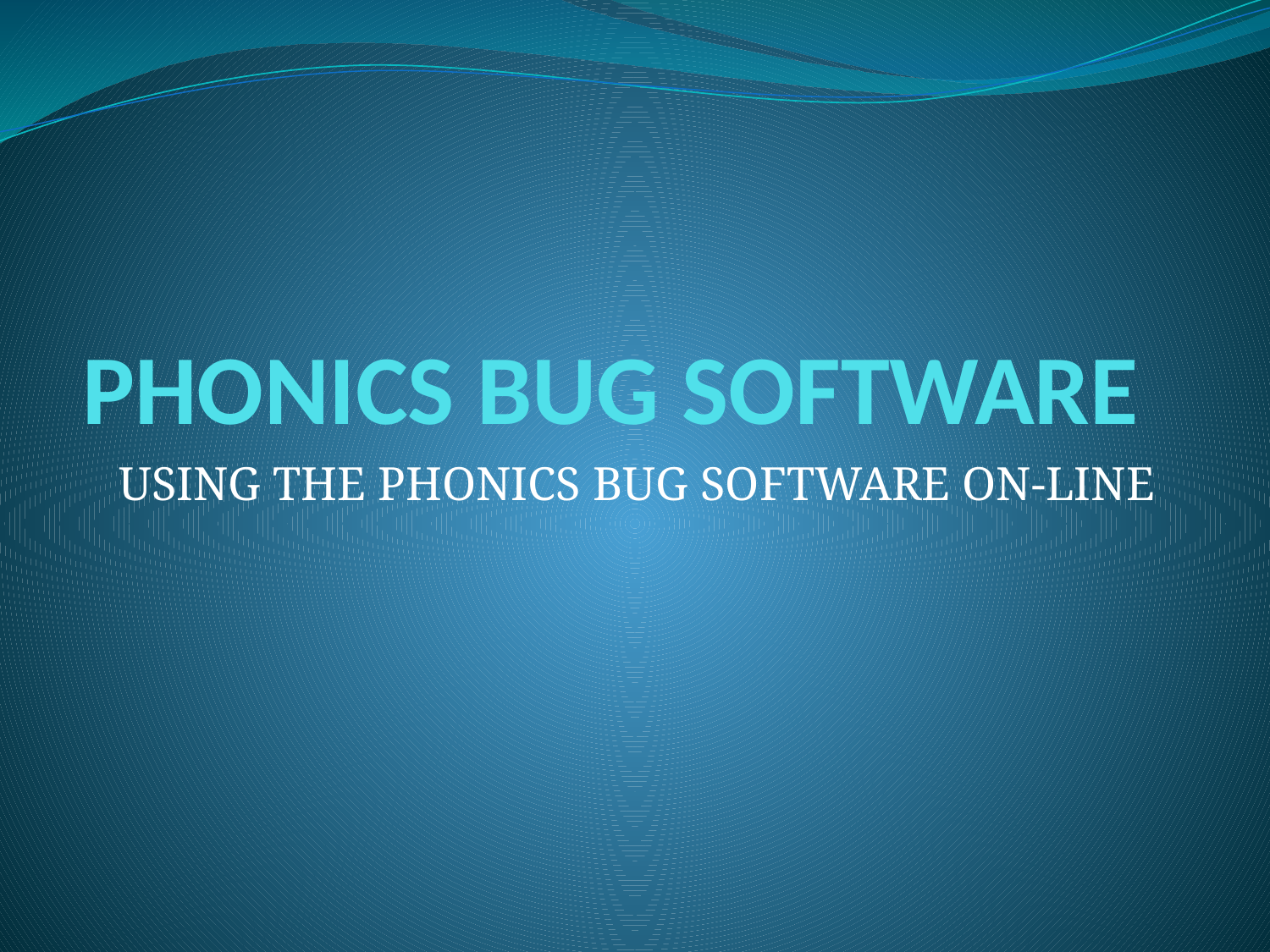

# PHONICS BUG SOFTWARE
USING THE PHONICS BUG SOFTWARE ON-LINE